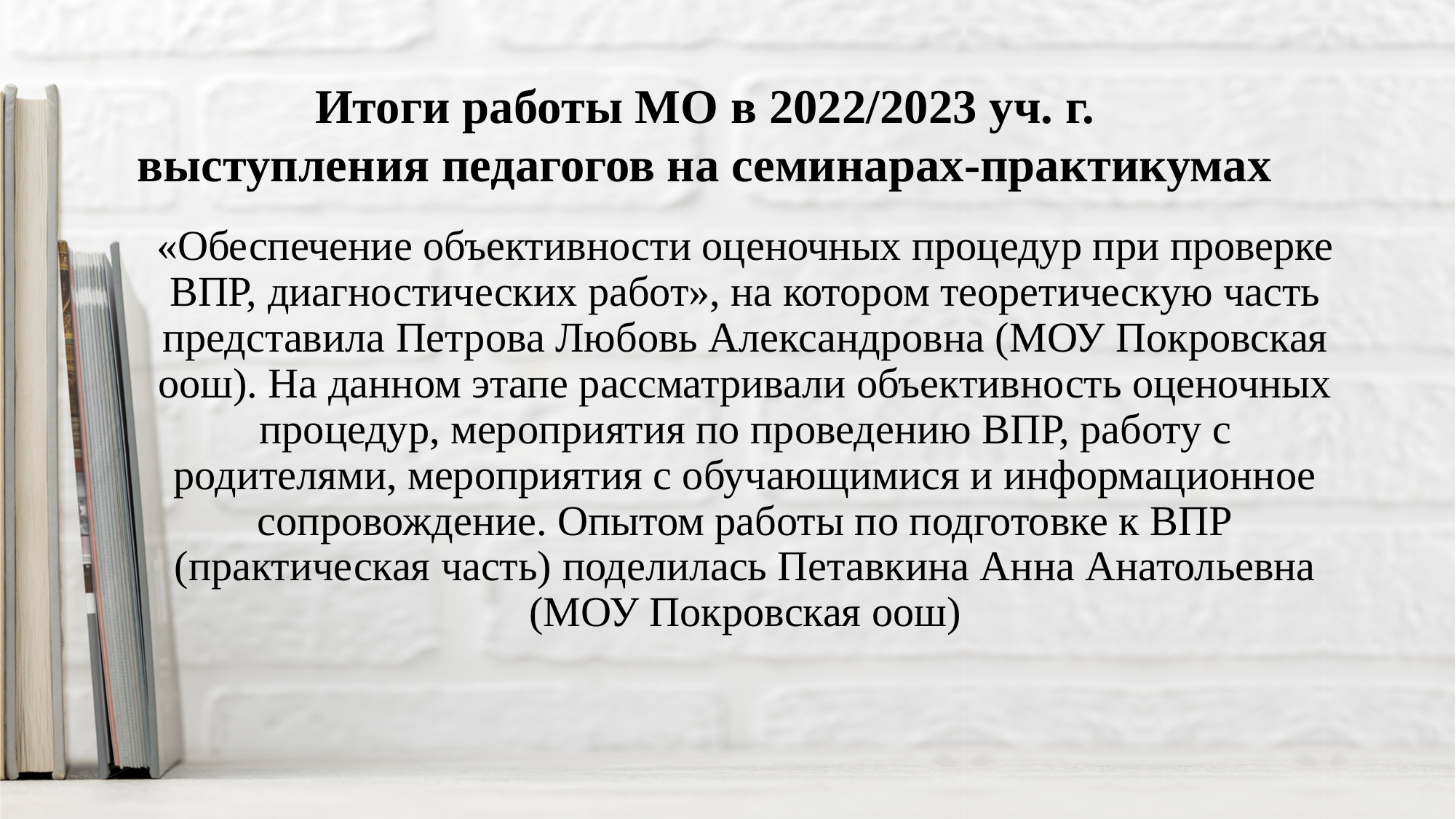

Итоги работы МО в 2022/2023 уч. г.
выступления педагогов на семинарах-практикумах
«Обеспечение объективности оценочных процедур при проверке ВПР, диагностических работ», на котором теоретическую часть представила Петрова Любовь Александровна (МОУ Покровская оош). На данном этапе рассматривали объективность оценочных процедур, мероприятия по проведению ВПР, работу с родителями, мероприятия с обучающимися и информационное сопровождение. Опытом работы по подготовке к ВПР (практическая часть) поделилась Петавкина Анна Анатольевна (МОУ Покровская оош)